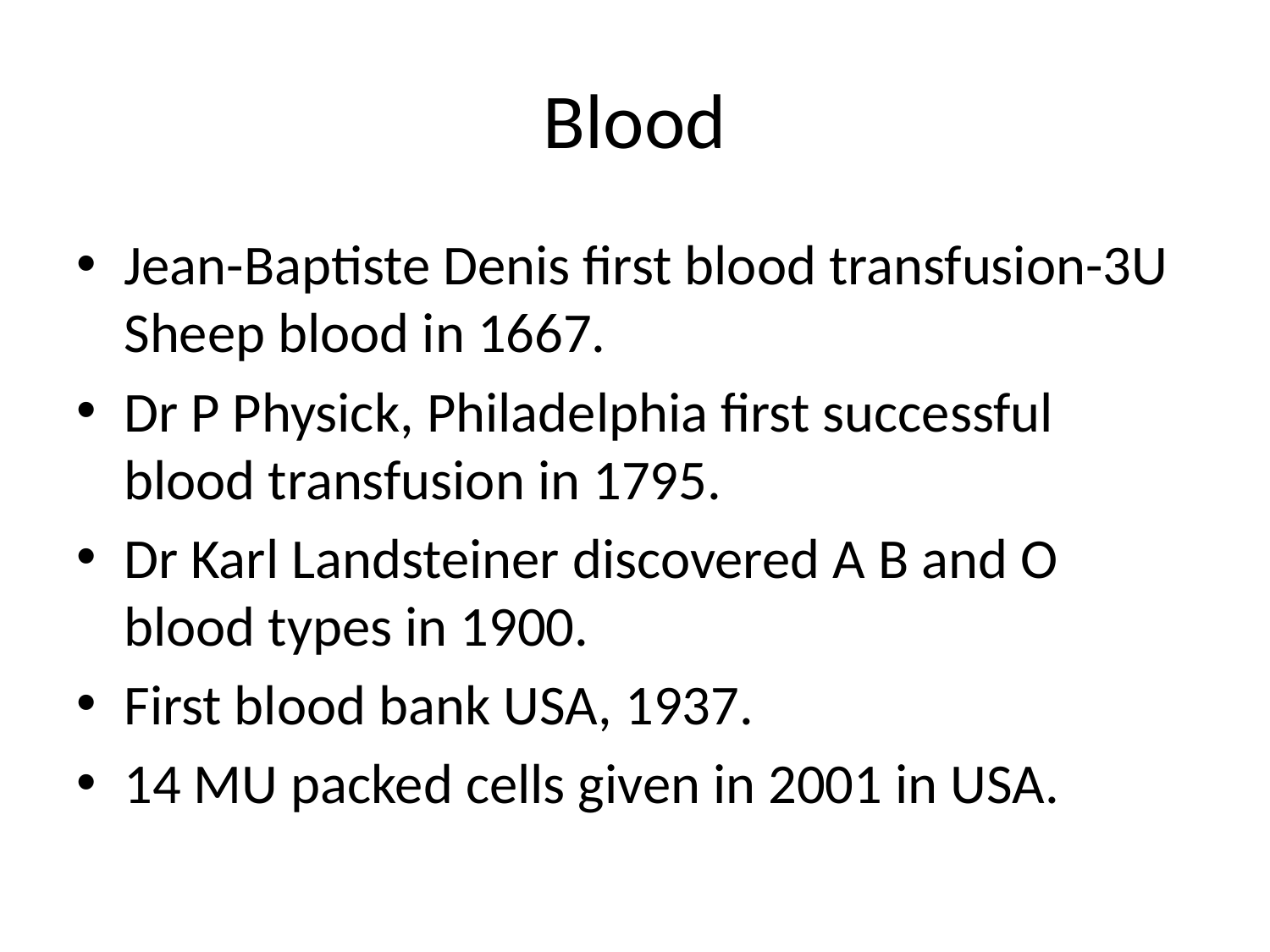

# Blood
Jean-Baptiste Denis first blood transfusion-3U Sheep blood in 1667.
Dr P Physick, Philadelphia first successful blood transfusion in 1795.
Dr Karl Landsteiner discovered A B and O blood types in 1900.
First blood bank USA, 1937.
14 MU packed cells given in 2001 in USA.